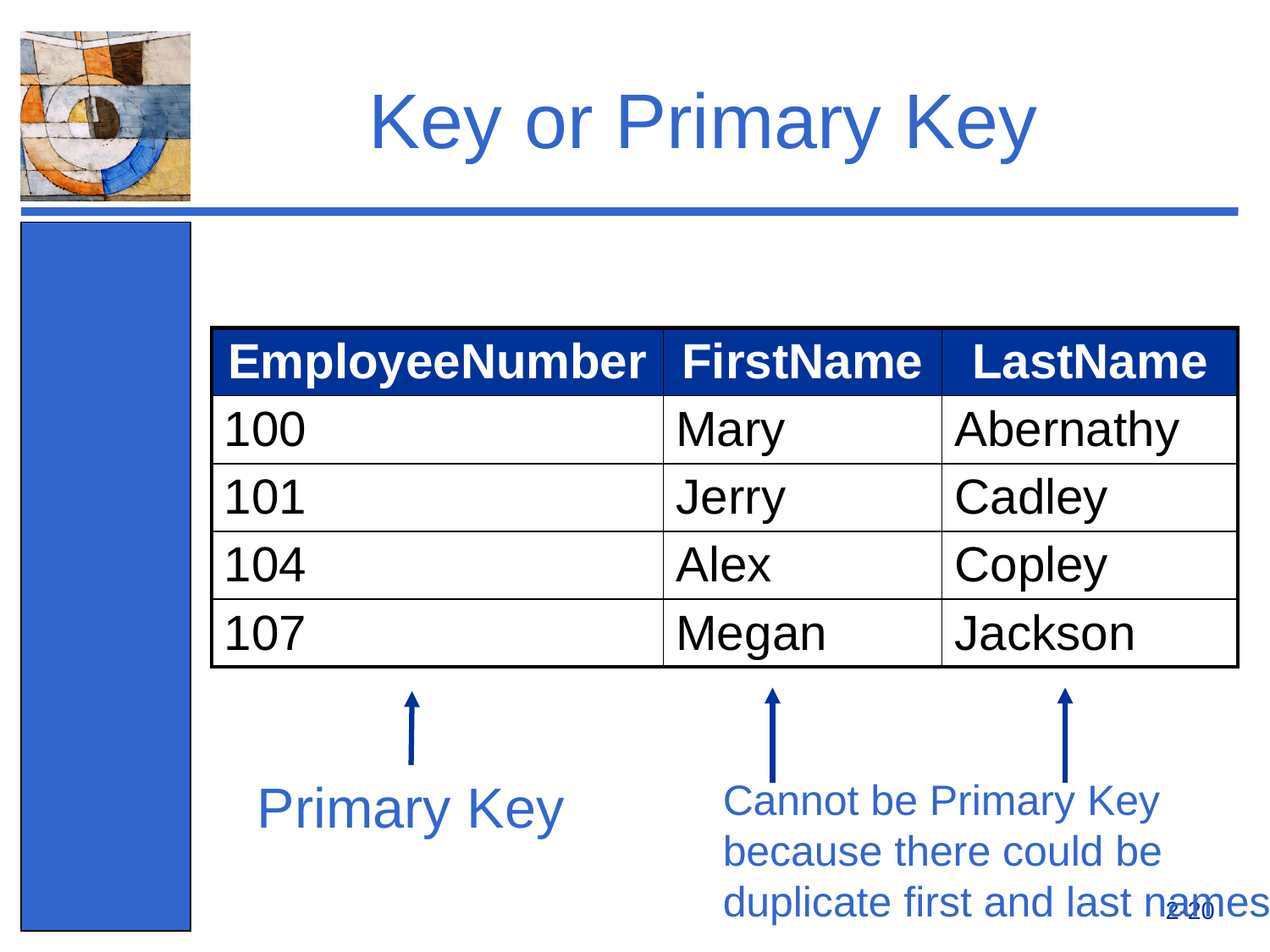

# Key or Primary Key
| EmployeeNumber | FirstName | LastName |
| --- | --- | --- |
| 100 | Mary | Abernathy |
| 101 | Jerry | Cadley |
| 104 | Alex | Copley |
| 107 | Megan | Jackson |
Primary Key
Cannot be Primary Key
because there could be
duplicate first and last names
2-20